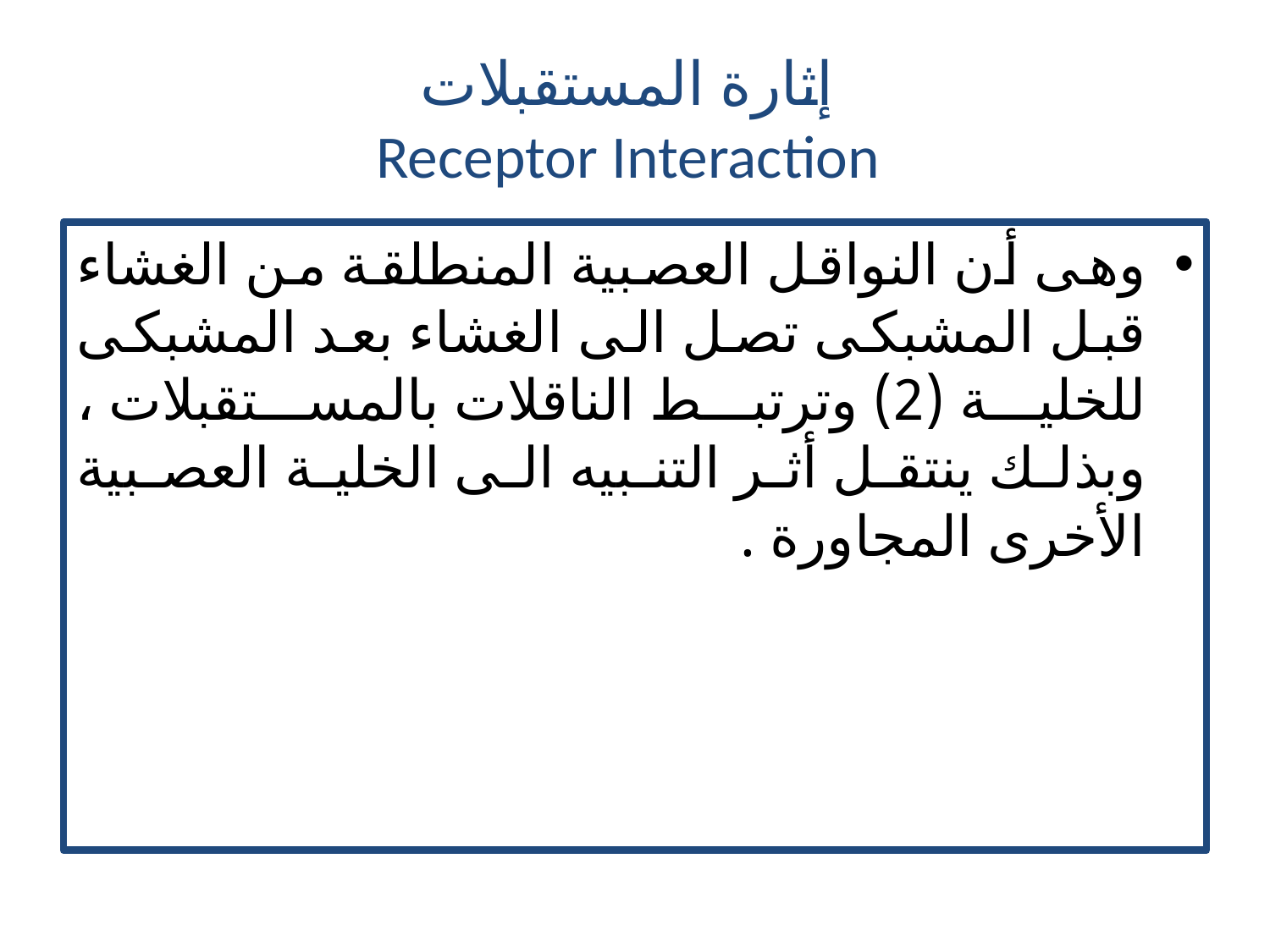

# إثارة المستقبلات Receptor Interaction
وهى أن النواقل العصبية المنطلقة من الغشاء قبل المشبكى تصل الى الغشاء بعد المشبكى للخلية (2) وترتبط الناقلات بالمستقبلات ، وبذلك ينتقل أثر التنبيه الى الخلية العصبية الأخرى المجاورة .